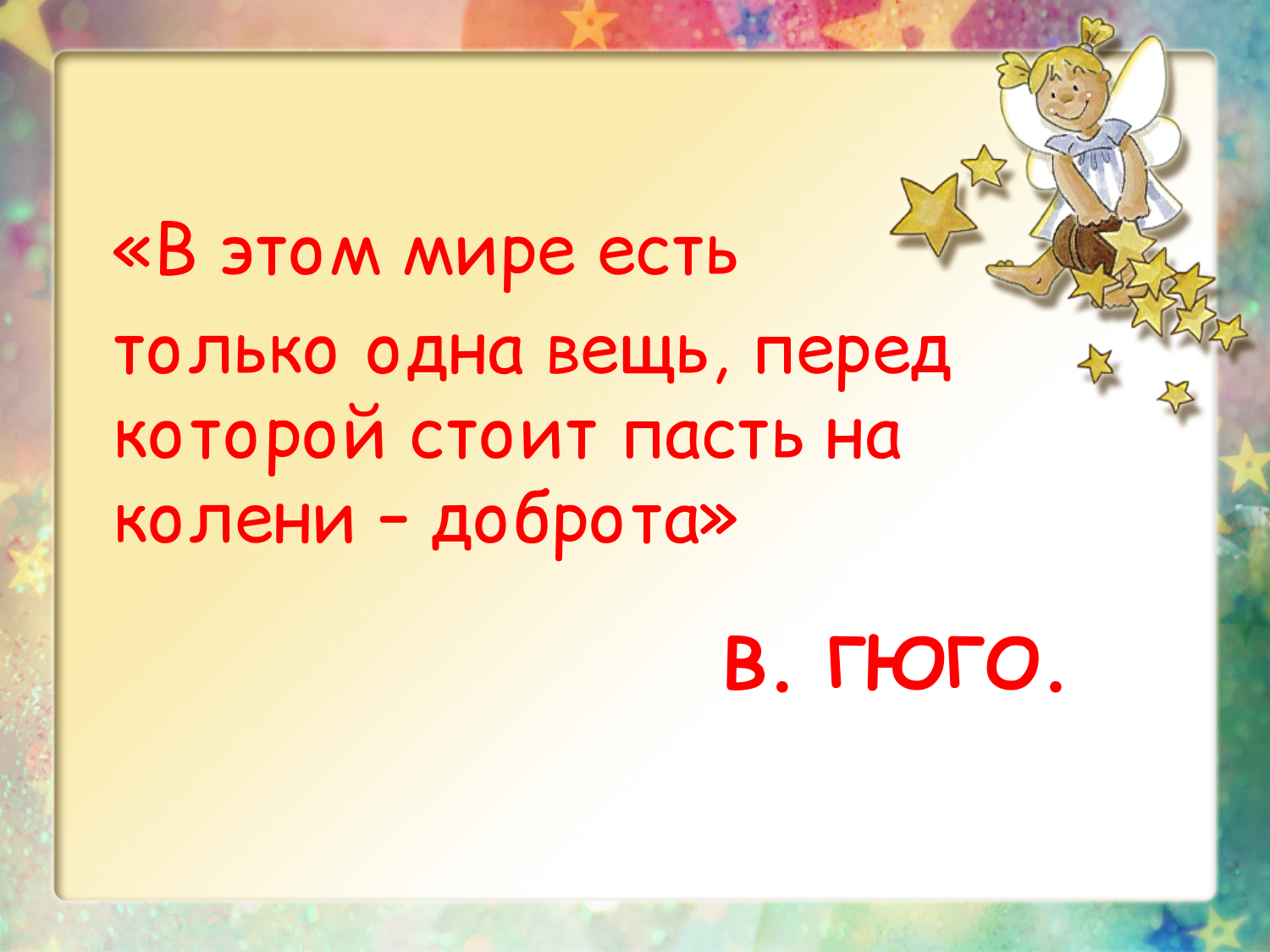

«В этом мире есть
только одна вещь, перед которой стоит пасть на колени – доброта»

# В. Гюго.